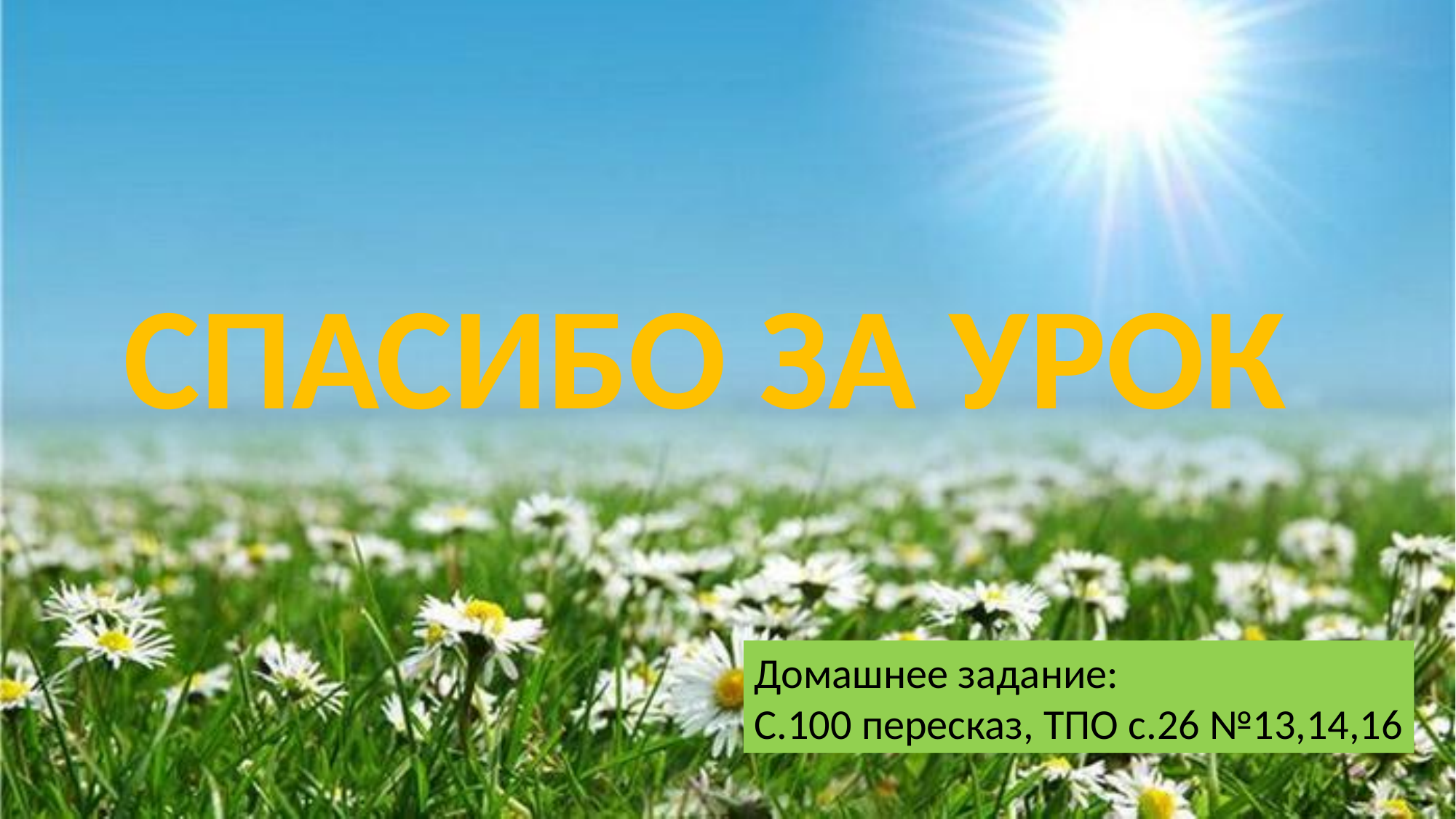

СПАСИБО ЗА УРОК
Домашнее задание:
С.100 пересказ, ТПО с.26 №13,14,16